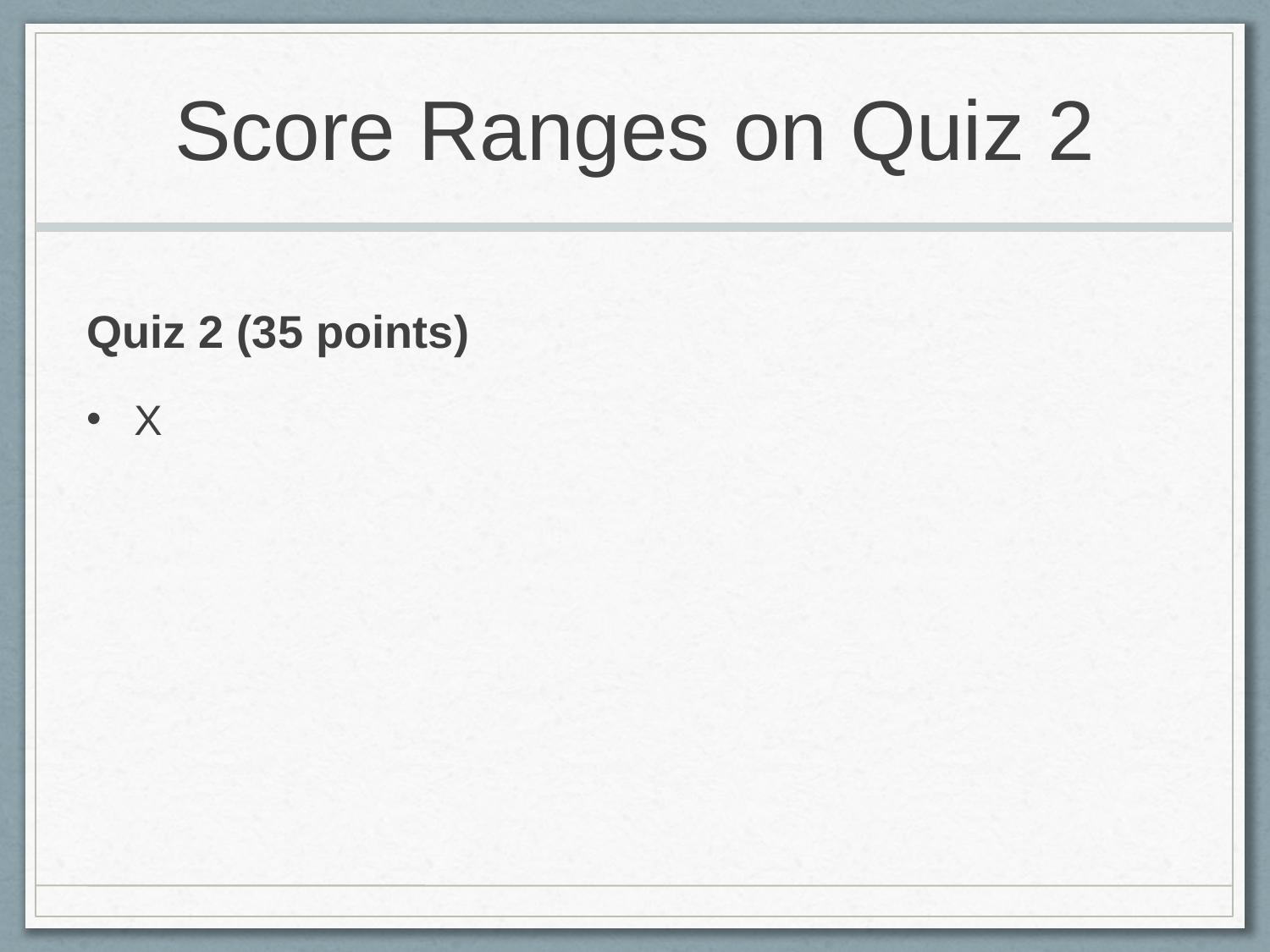

# Score Ranges on Quiz 2
Quiz 2 (35 points)
X